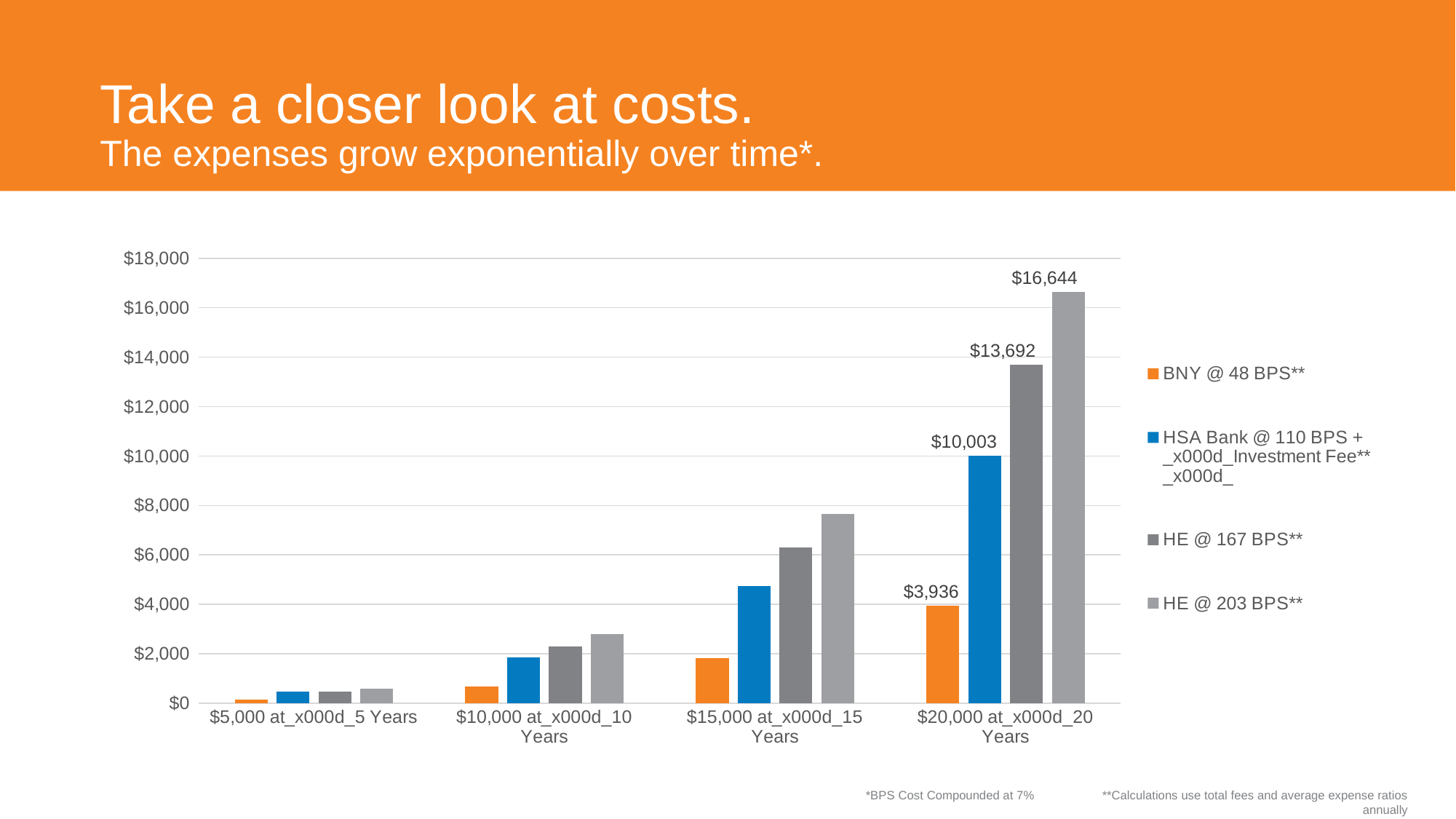

# Take a closer look at costs.
The expenses grow exponentially over time*.

### Chart

| Category | BNY @ 48 BPS** | HSA Bank @ 110 BPS + _x000d_Investment Fee** _x000d_ | HE @ 167 BPS** | HE @ 203 BPS** |
|---|---|---|---|---|
| $5,000 at_x000d_5 Years | 138.0 | 454.0 | 480.0 | 584.0 |
| $10,000 at_x000d_10 Years | 663.0 | 1851.0 | 2307.0 | 2805.0 |
| $15,000 at_x000d_15 Years | 1809.0 | 4749.0 | 6295.0 | 7652.0 |
| $20,000 at_x000d_20 Years | 3936.0 | 10003.0 | 13692.0 | 16644.0 |
*BPS Cost Compounded at 7%
**Calculations use total fees and average expense ratios annually